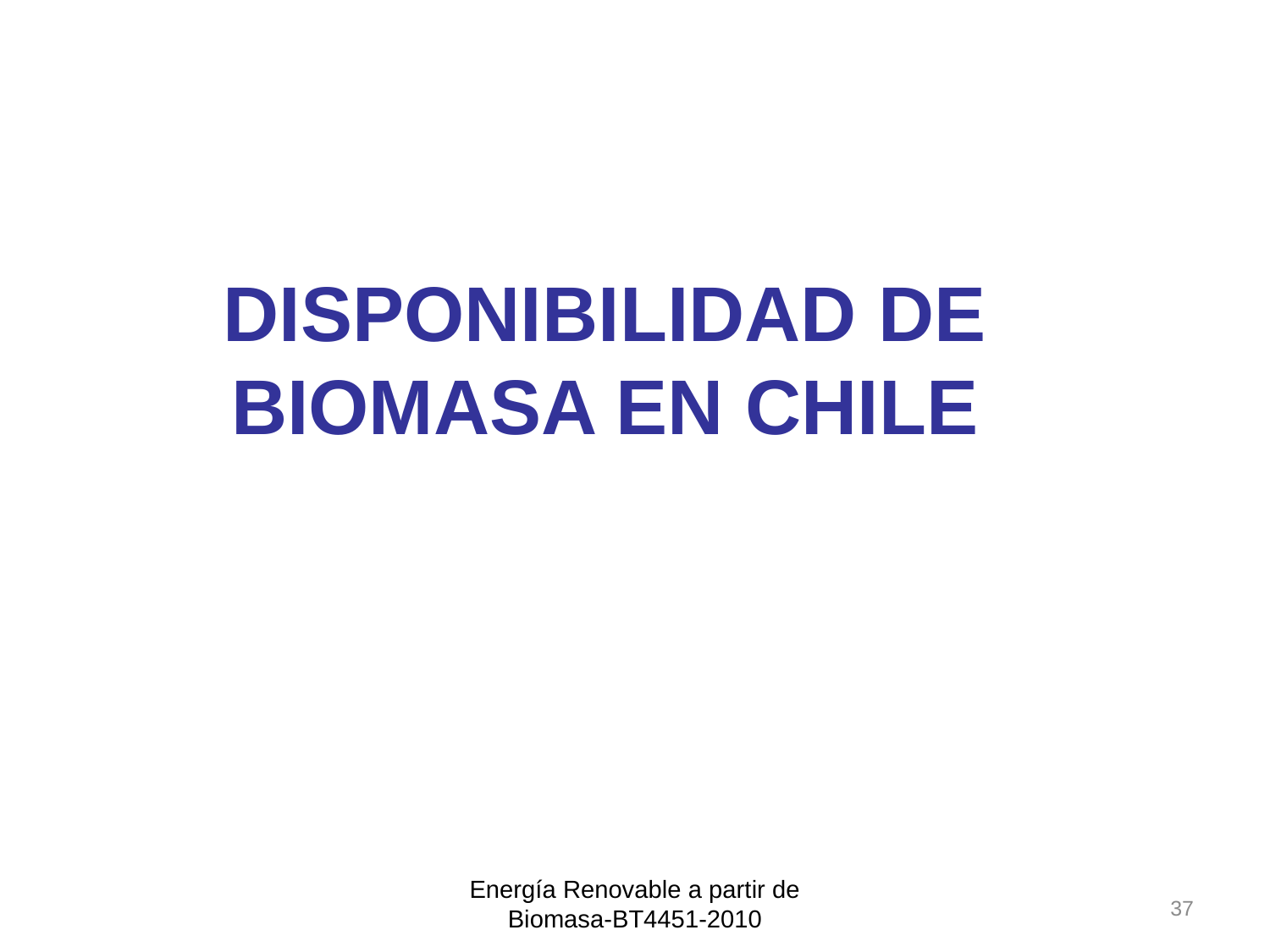

DISPONIBILIDAD DE BIOMASA EN CHILE
Energía Renovable a partir de Biomasa-BT4451-2010
37